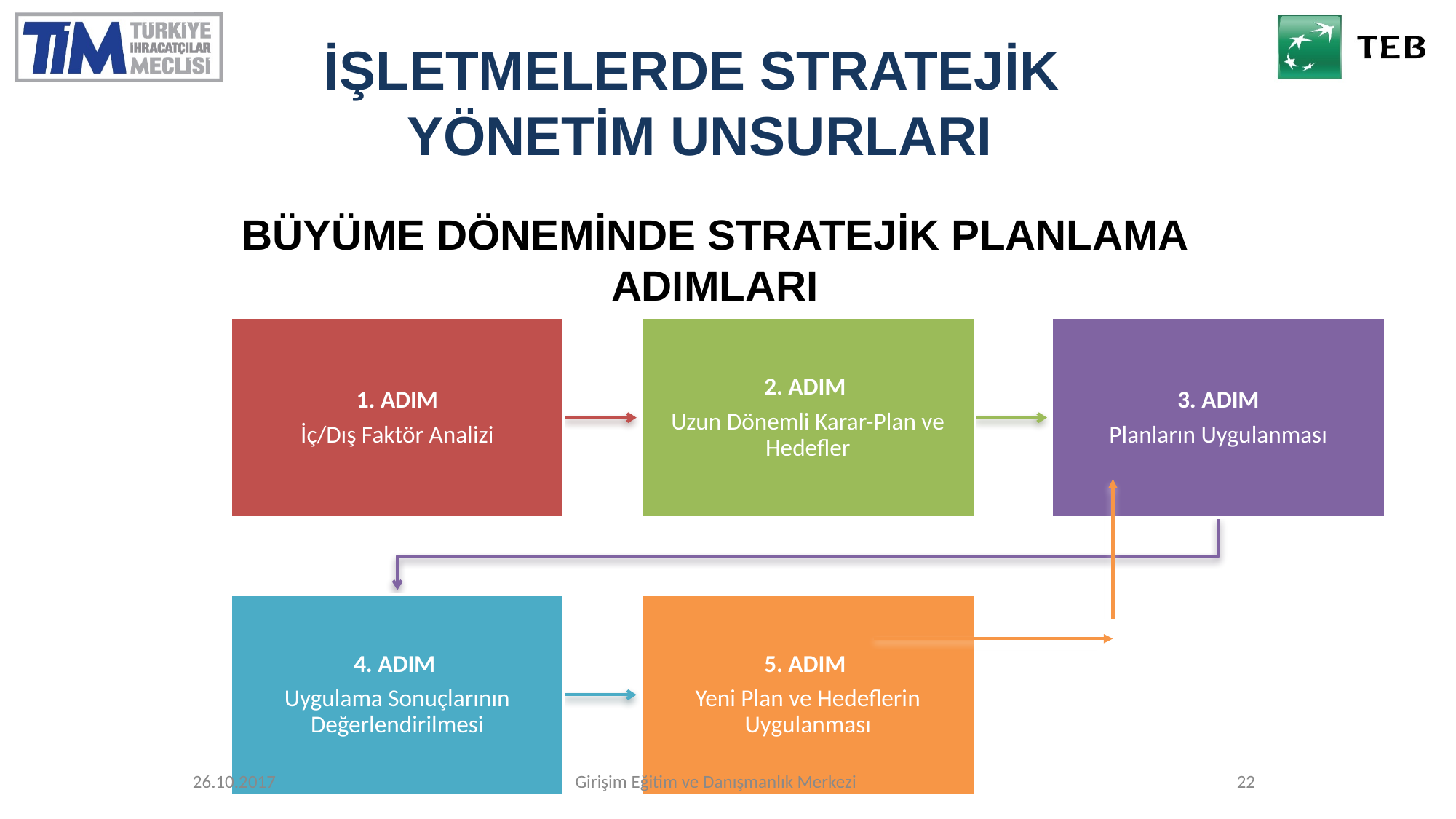

# İŞLETMELERDE STRATEJİK YÖNETİM UNSURLARI
BÜYÜME DÖNEMİNDE STRATEJİK PLANLAMA ADIMLARI

1. ADIM
İç/Dış Faktör Analizi

2. ADIM
Uzun Dönemli Karar-Plan ve Hedefler

3. ADIM
Planların Uygulanması

4. ADIM
Uygulama Sonuçlarının Değerlendirilmesi
5. ADIM
Yeni Plan ve Hedeflerin Uygulanması
26.10.2017
Girişim Eğitim ve Danışmanlık Merkezi
22